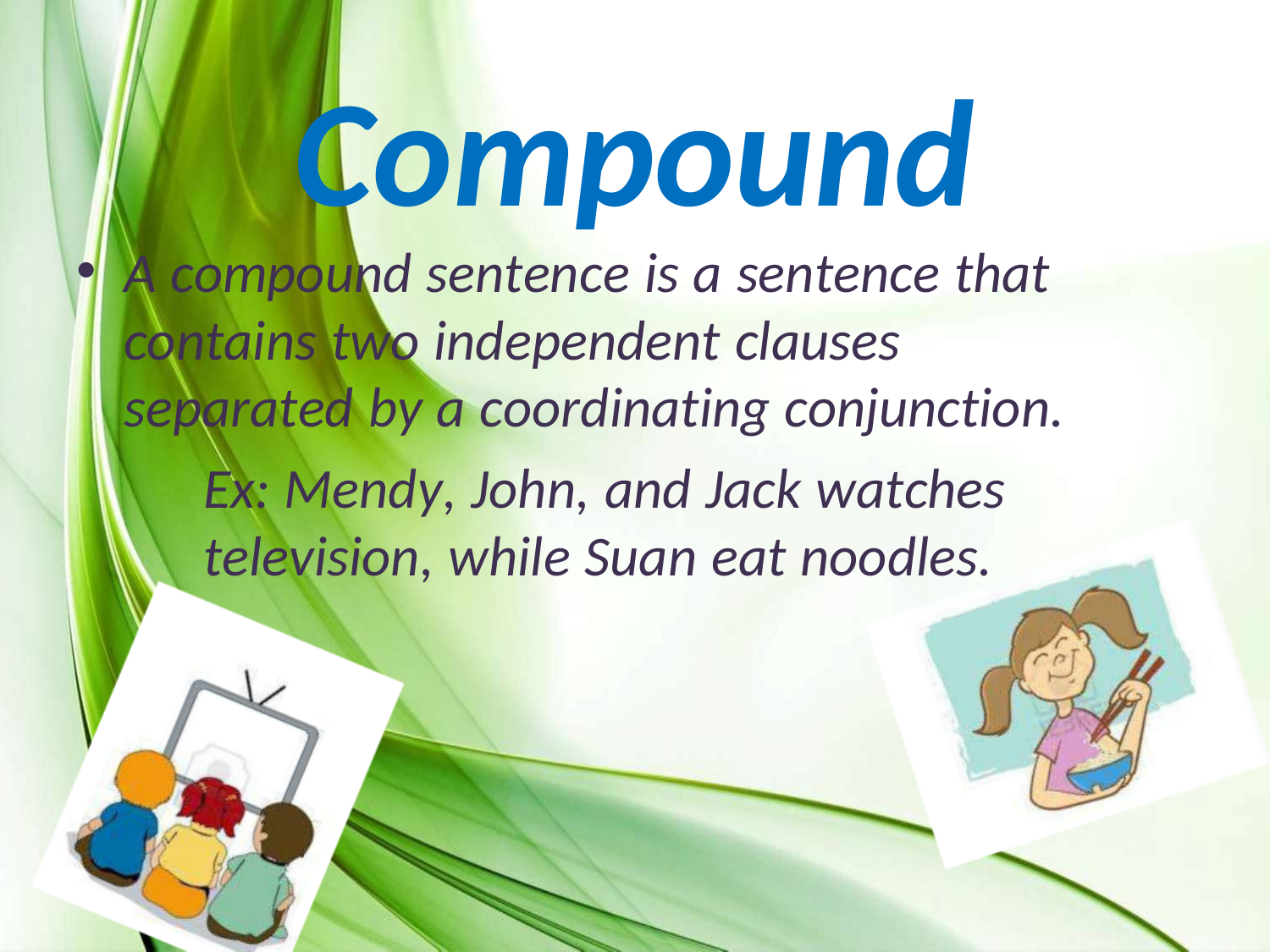

# Compound
A compound sentence is a sentence that contains two independent clauses separated by a coordinating conjunction.
Ex: Mendy, John, and Jack watches
television, while Suan eat noodles.